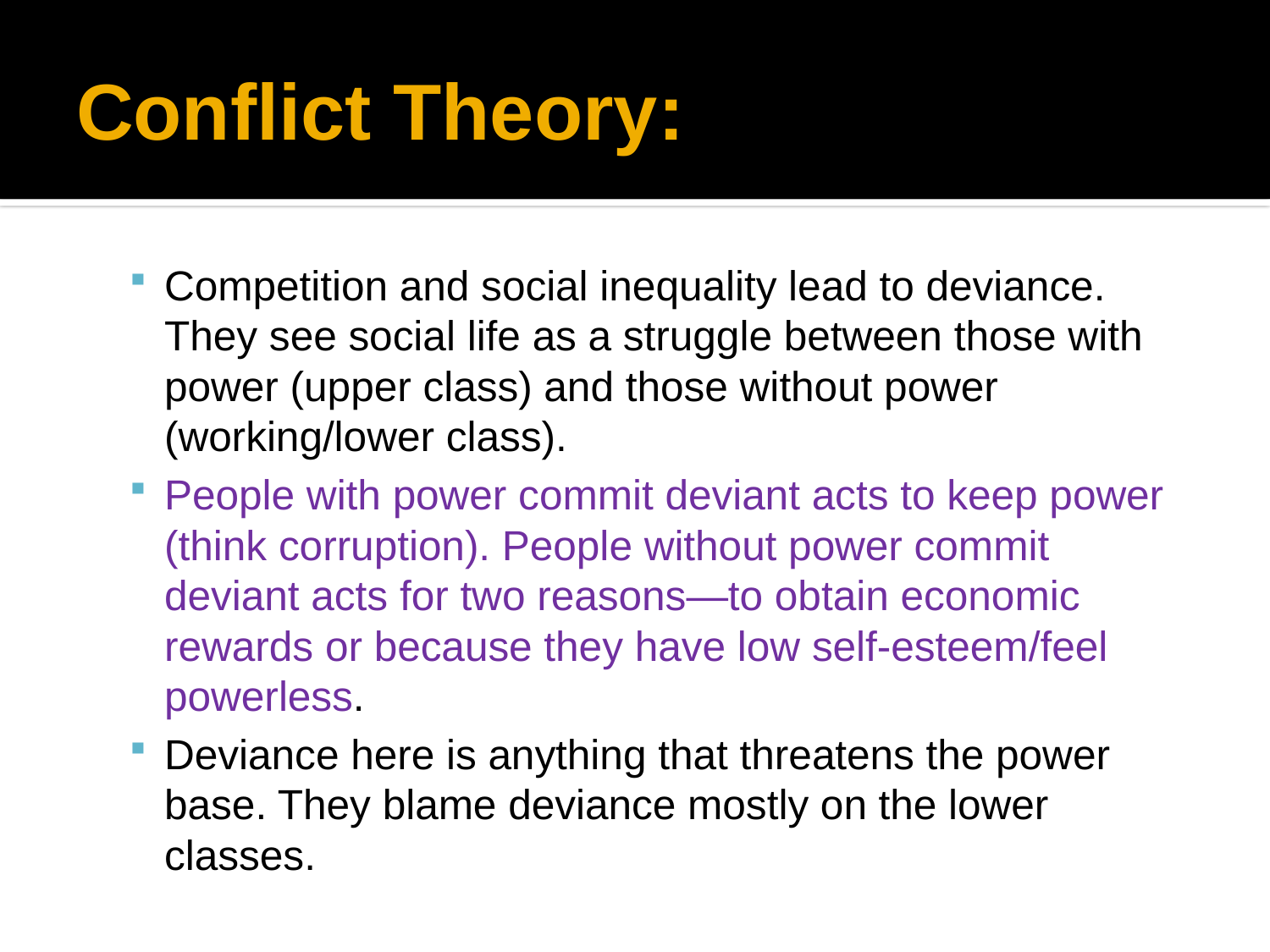

# Conflict Theory:
Competition and social inequality lead to deviance. They see social life as a struggle between those with power (upper class) and those without power (working/lower class).
People with power commit deviant acts to keep power (think corruption). People without power commit deviant acts for two reasons—to obtain economic rewards or because they have low self-esteem/feel powerless.
Deviance here is anything that threatens the power base. They blame deviance mostly on the lower classes.